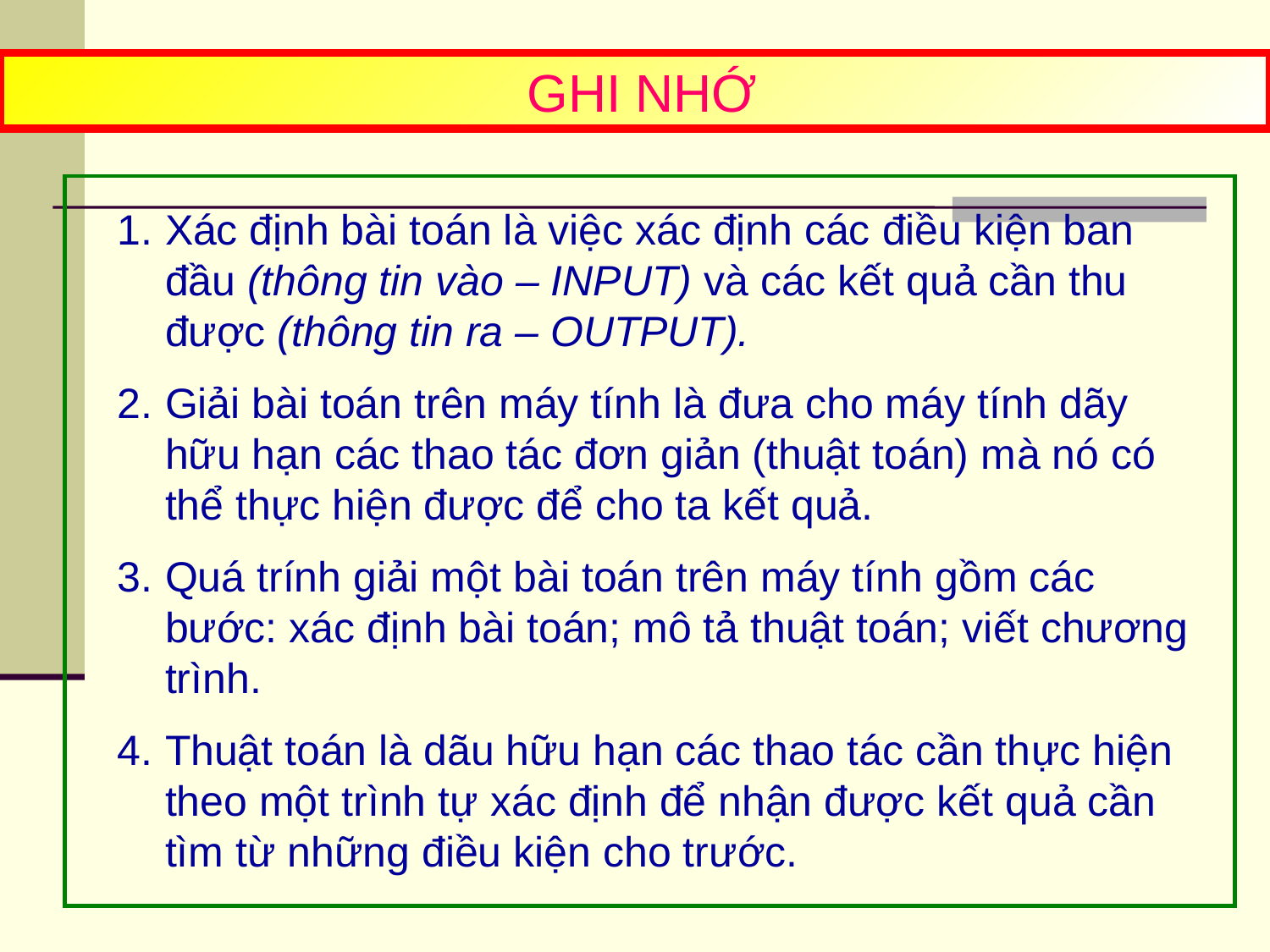

GHI NHỚ

Xác định bài toán là việc xác định các điều kiện ban đầu (thông tin vào – INPUT) và các kết quả cần thu được (thông tin ra – OUTPUT).
Giải bài toán trên máy tính là đưa cho máy tính dãy hữu hạn các thao tác đơn giản (thuật toán) mà nó có thể thực hiện được để cho ta kết quả.
Quá trính giải một bài toán trên máy tính gồm các bước: xác định bài toán; mô tả thuật toán; viết chương trình.
Thuật toán là dãu hữu hạn các thao tác cần thực hiện theo một trình tự xác định để nhận được kết quả cần tìm từ những điều kiện cho trước.